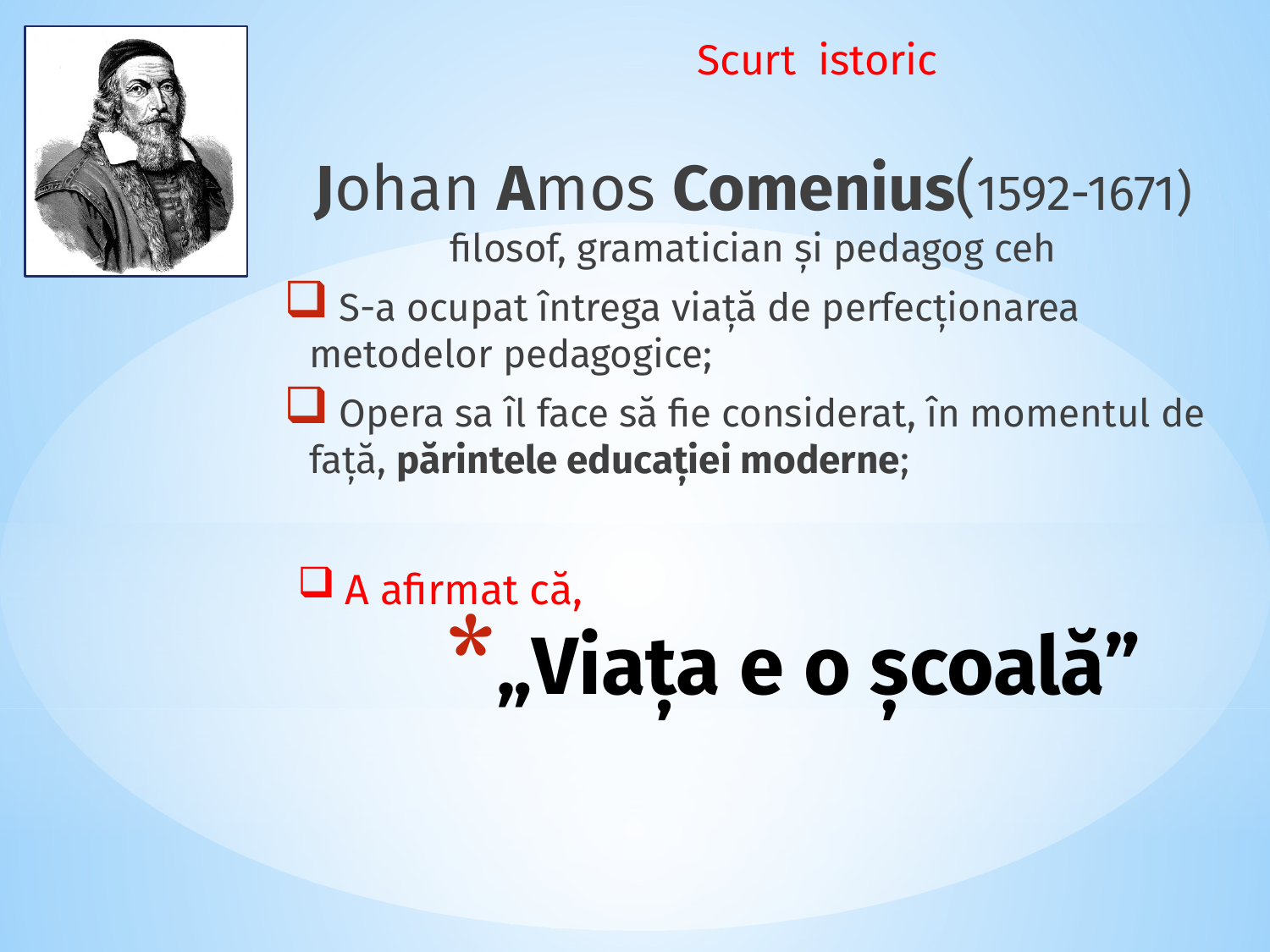

Scurt  istoric
Johan Amos Comenius(1592-1671) filosof, gramatician și pedagog ceh
 S-a ocupat întrega viață de perfecționarea metodelor pedagogice;
 Opera sa îl face să fie considerat, în momentul de față, părintele educației moderne;
A afirmat că,
# „Viața e o școală”